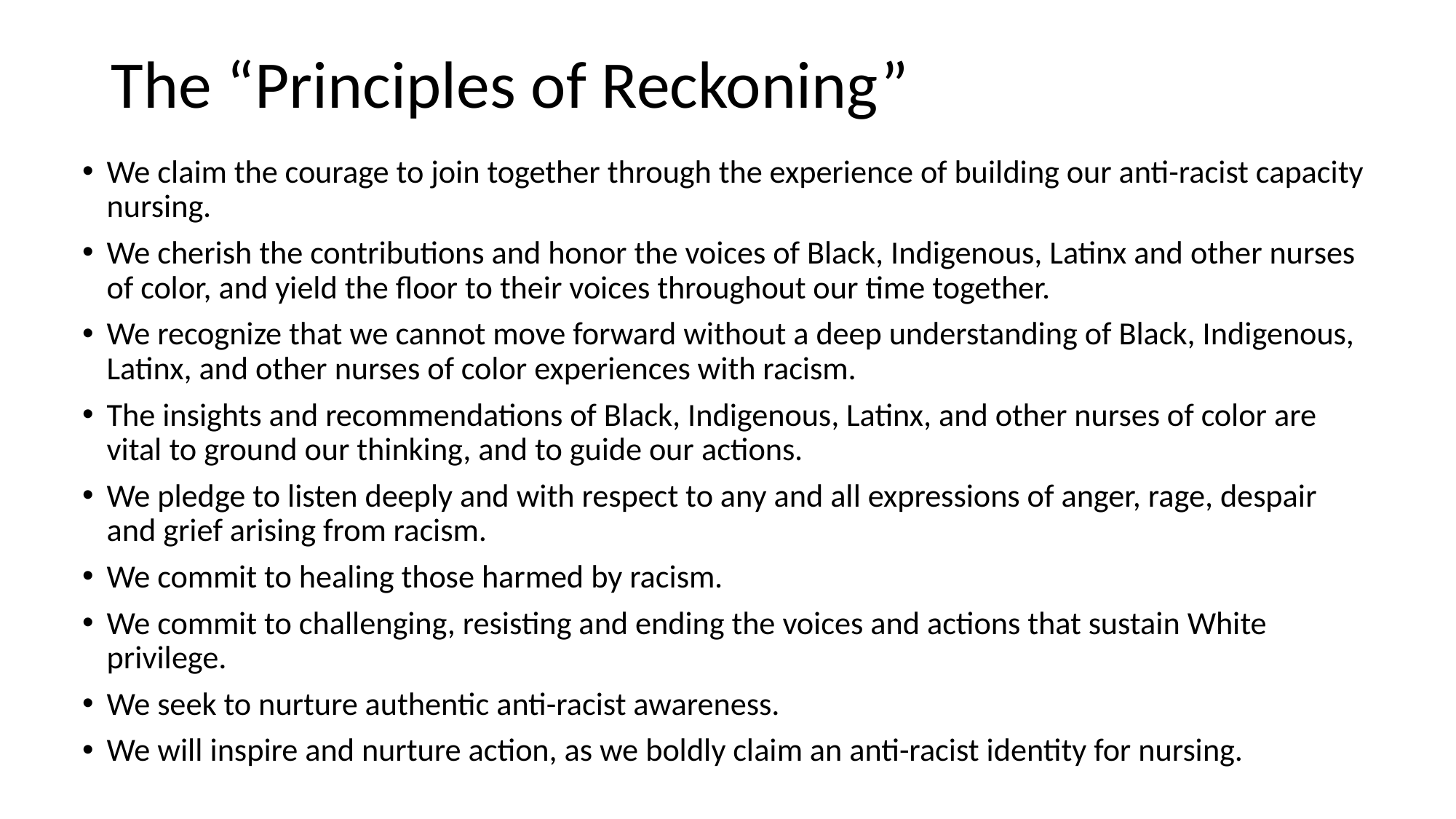

# The “Principles of Reckoning”
We claim the courage to join together through the experience of building our anti-racist capacity nursing.
We cherish the contributions and honor the voices of Black, Indigenous, Latinx and other nurses of color, and yield the floor to their voices throughout our time together.
We recognize that we cannot move forward without a deep understanding of Black, Indigenous, Latinx, and other nurses of color experiences with racism.
The insights and recommendations of Black, Indigenous, Latinx, and other nurses of color are vital to ground our thinking, and to guide our actions.
We pledge to listen deeply and with respect to any and all expressions of anger, rage, despair and grief arising from racism.
We commit to healing those harmed by racism.
We commit to challenging, resisting and ending the voices and actions that sustain White privilege.
We seek to nurture authentic anti-racist awareness.
We will inspire and nurture action, as we boldly claim an anti-racist identity for nursing.